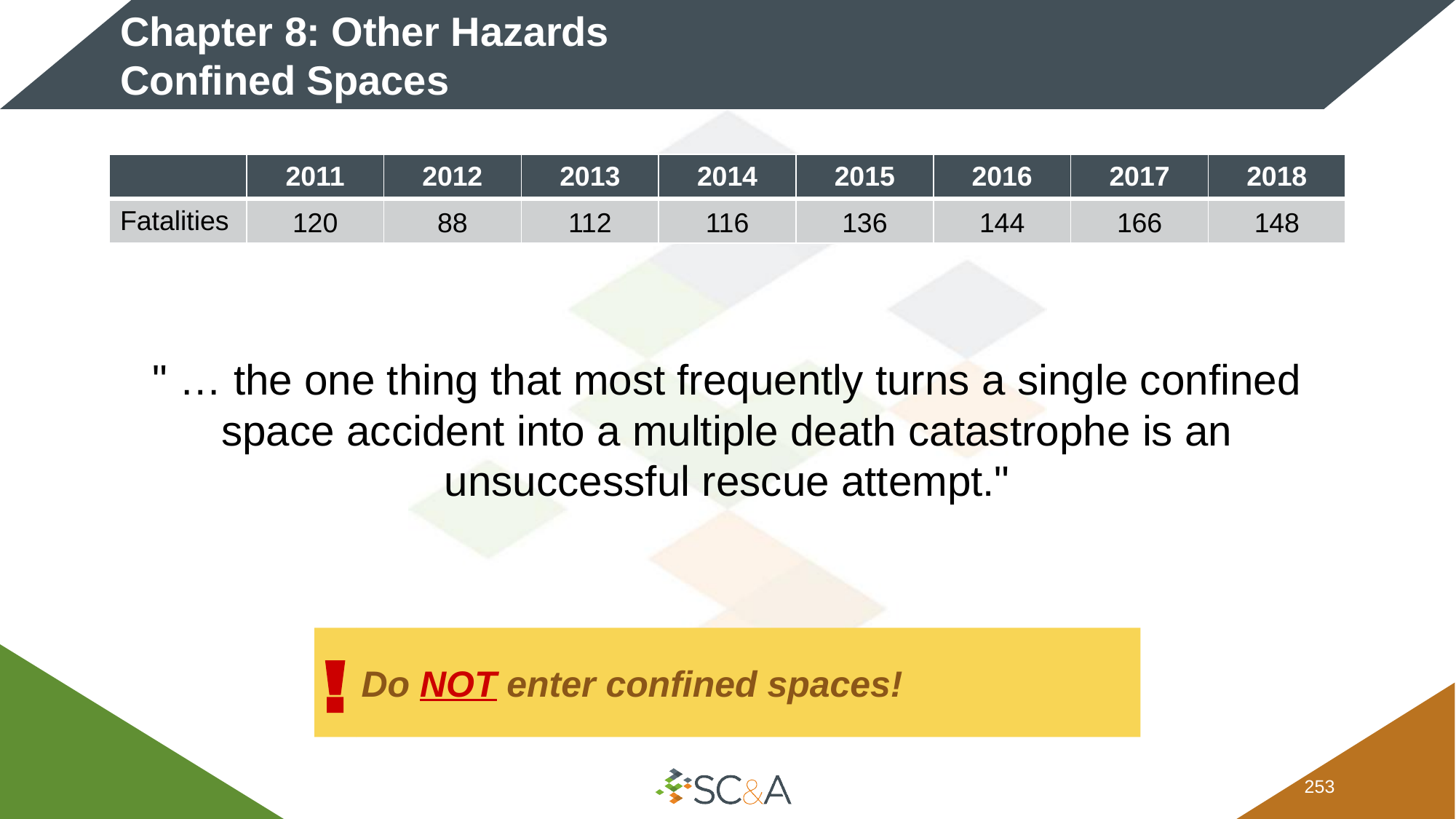

# Chapter 8: Other Hazards Confined Spaces
" … the one thing that most frequently turns a single confined space accident into a multiple death catastrophe is an unsuccessful rescue attempt."
|  | 2011 | 2012 | 2013 | 2014 | 2015 | 2016 | 2017 | 2018 |
| --- | --- | --- | --- | --- | --- | --- | --- | --- |
| Fatalities | 120 | 88 | 112 | 116 | 136 | 144 | 166 | 148 |
Do NOT enter confined spaces!
!
253